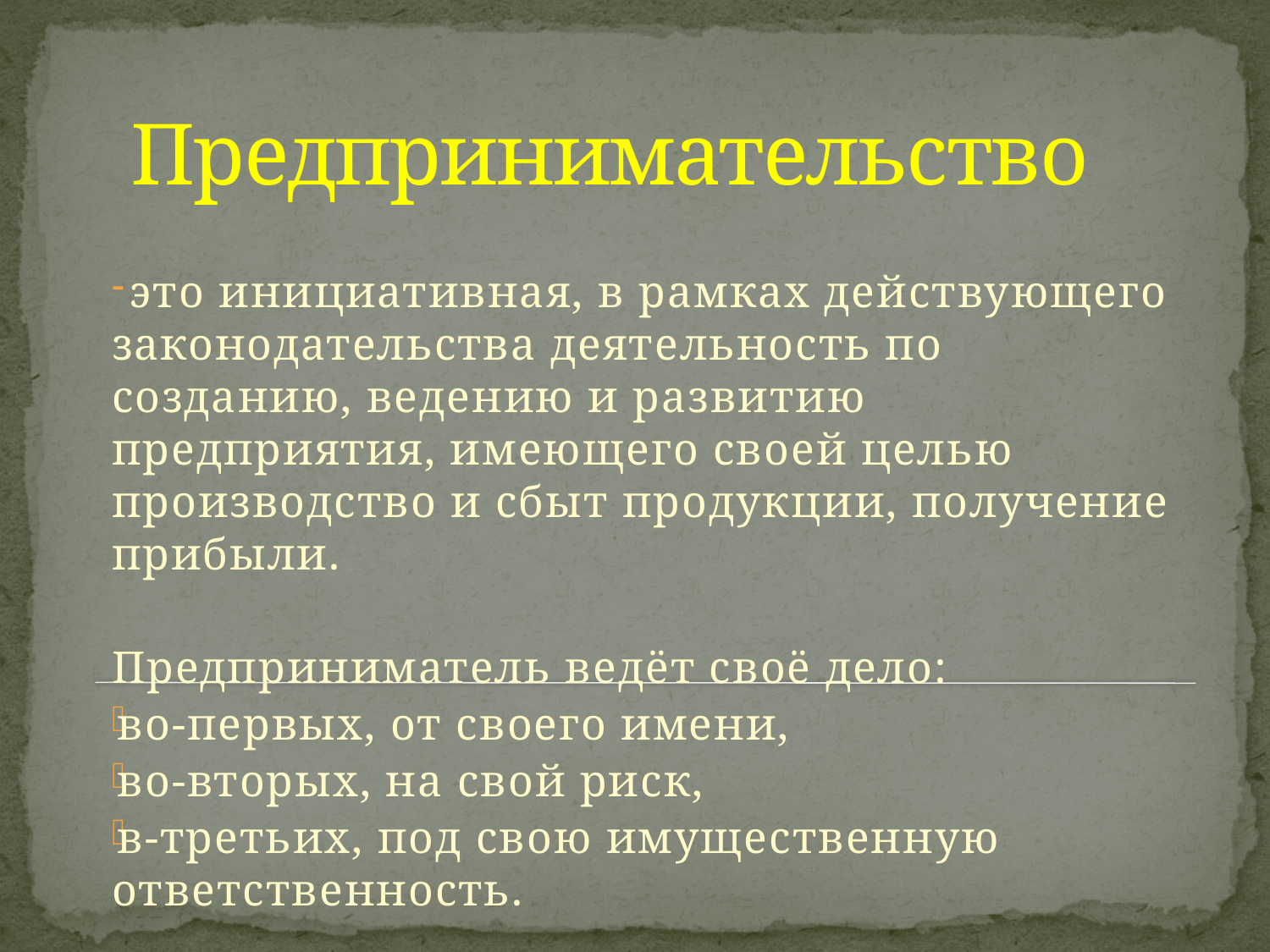

# Предпринимательство
 это инициативная, в рамках действующего законодательства деятельность по созданию, ведению и развитию предприятия, имеющего своей целью производство и сбыт продукции, получение прибыли.

Предприниматель ведёт своё дело:
во-первых, от своего имени,
во-вторых, на свой риск,
в-третьих, под свою имущественную ответственность.